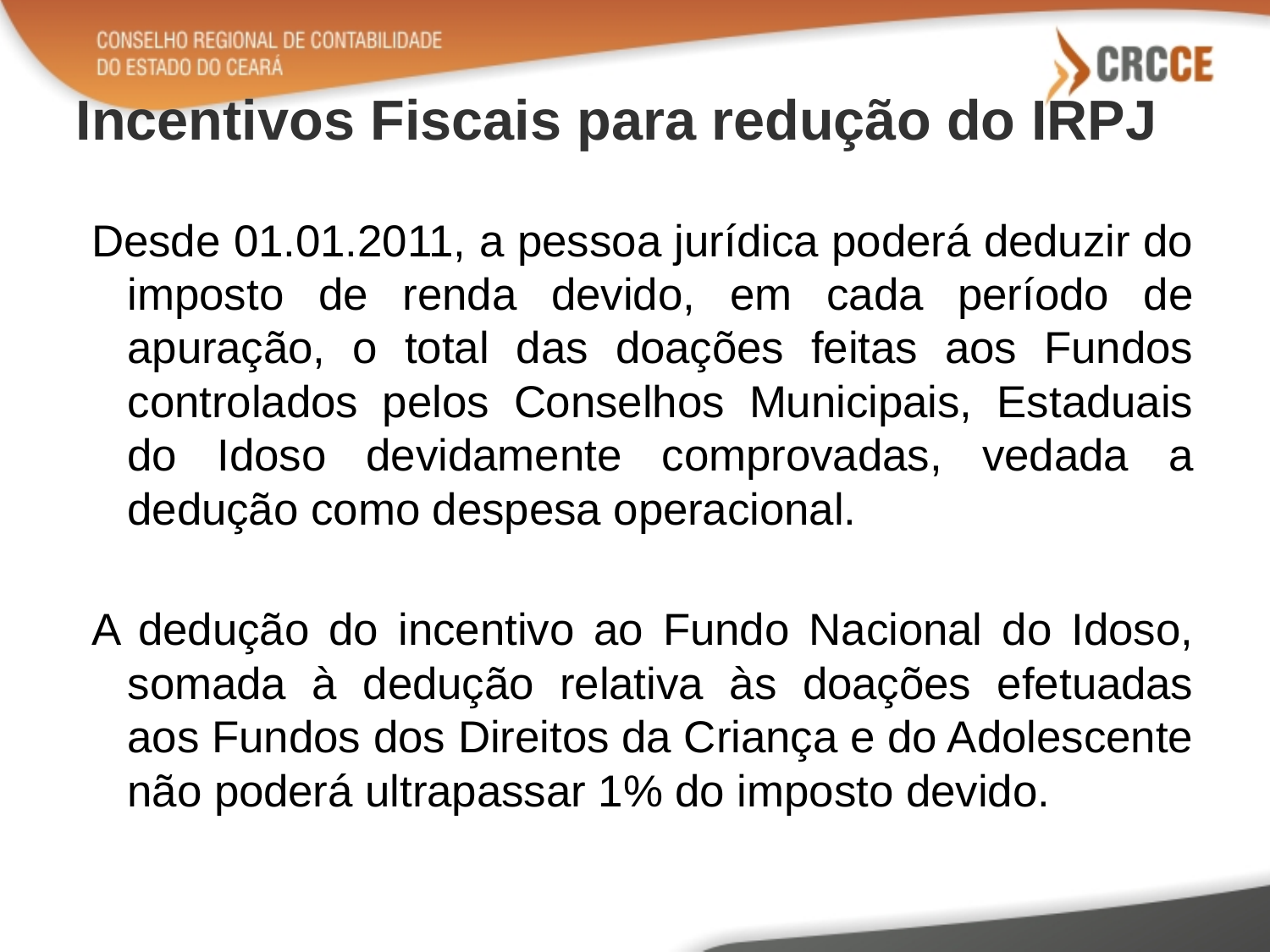

# Incentivos Fiscais para redução do IRPJ
Desde 01.01.2011, a pessoa jurídica poderá deduzir do imposto de renda devido, em cada período de apuração, o total das doações feitas aos Fundos controlados pelos Conselhos Municipais, Estaduais do Idoso devidamente comprovadas, vedada a dedução como despesa operacional.

A dedução do incentivo ao Fundo Nacional do Idoso, somada à dedução relativa às doações efetuadas aos Fundos dos Direitos da Criança e do Adolescente não poderá ultrapassar 1% do imposto devido.